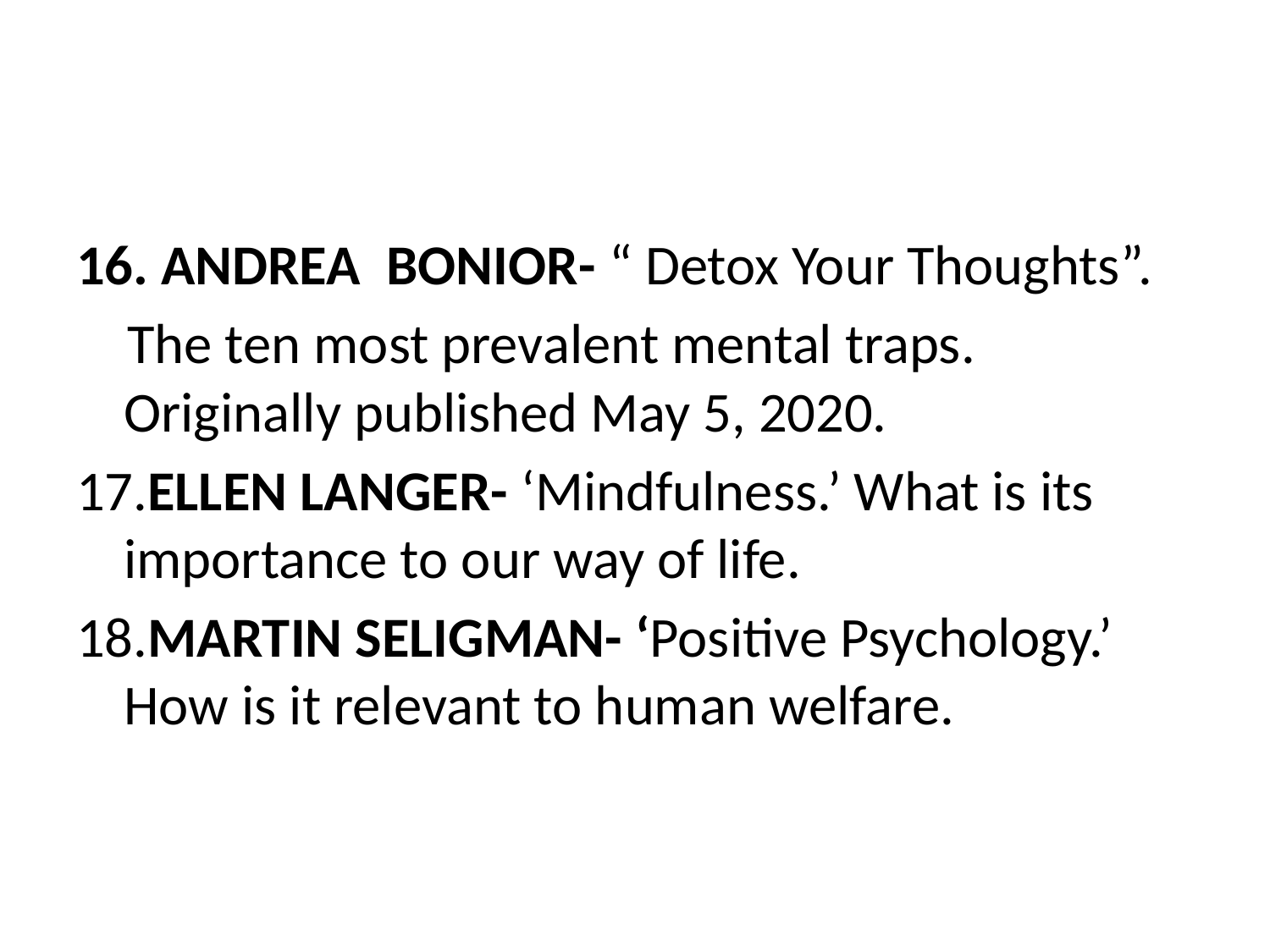

#
16. ANDREA  BONIOR- “ Detox Your Thoughts”.
    The ten most prevalent mental traps. Originally published May 5, 2020.
17.ELLEN LANGER- ‘Mindfulness.’ What is its importance to our way of life.
18.MARTIN SELIGMAN- ‘Positive Psychology.’ How is it relevant to human welfare.